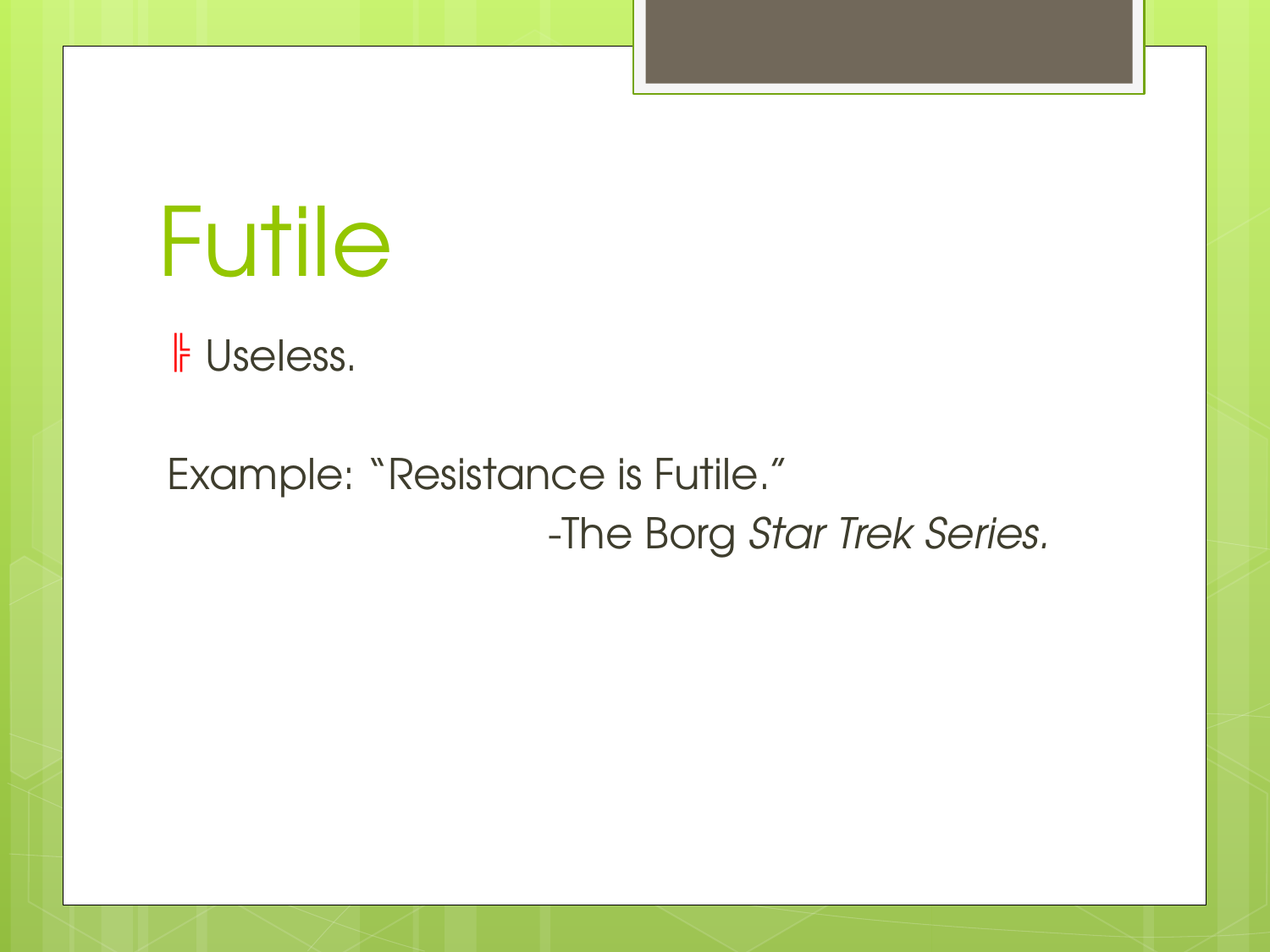

# Futile
Useless.

Example: “Resistance is Futile.”
			-The Borg Star Trek Series.